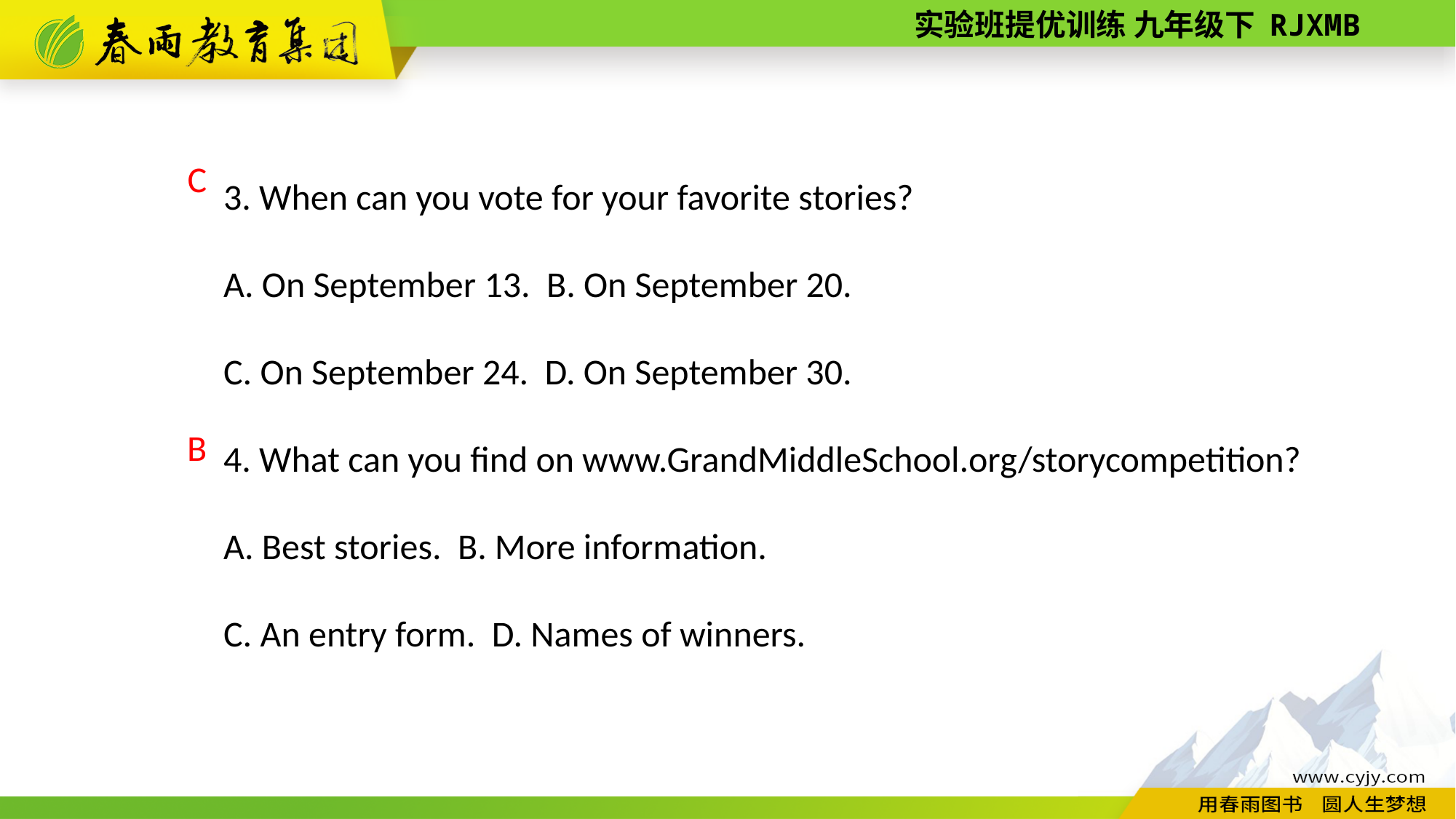

3. When can you vote for your favorite stories?
A. On September 13.  B. On September 20.
C. On September 24.  D. On September 30.
4. What can you find on www.GrandMiddleSchool.org/storycompetition?
A. Best stories.  B. More information.
C. An entry form.  D. Names of winners.
C
B